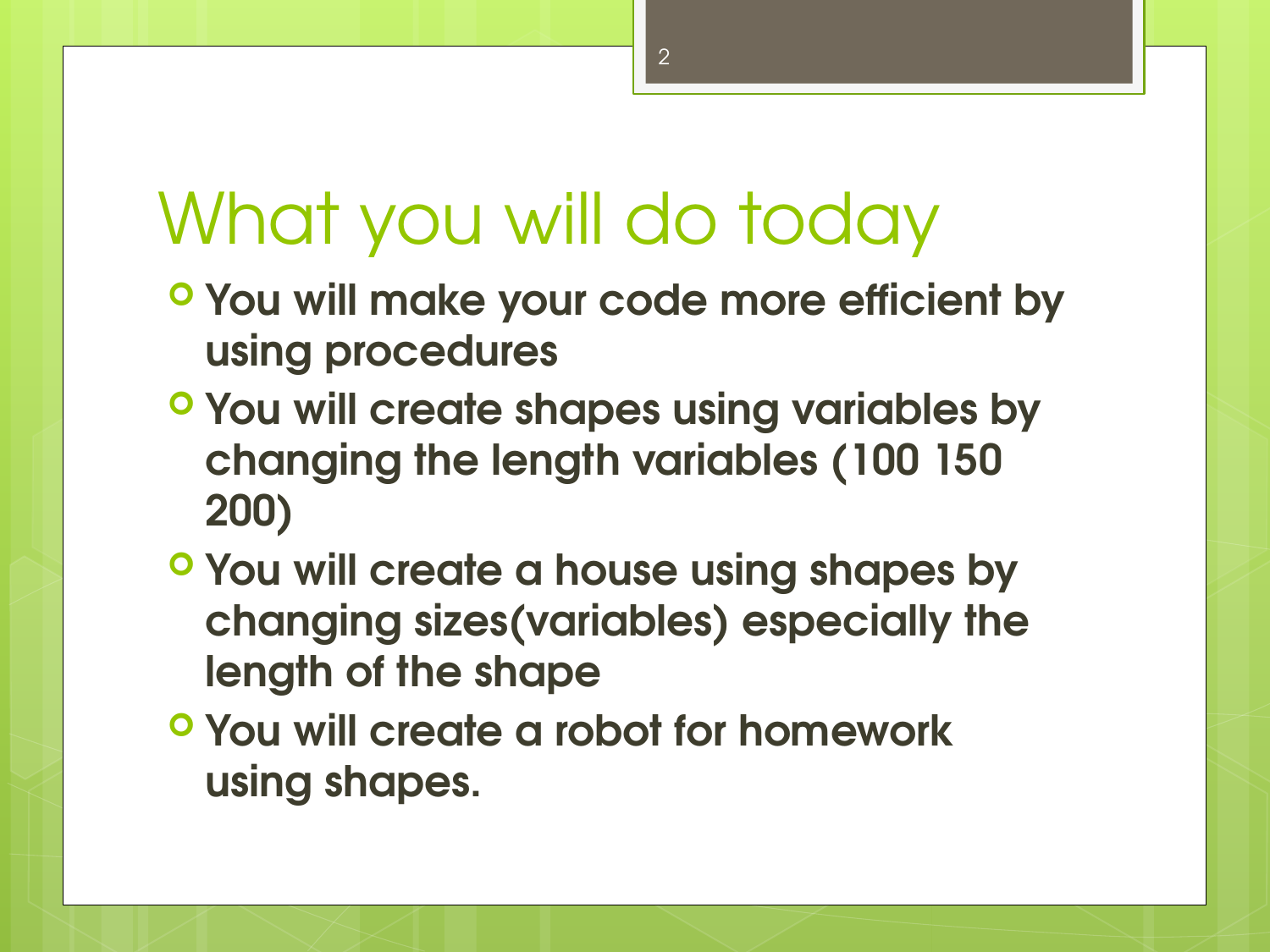

2
# What you will do today
You will make your code more efficient by using procedures
You will create shapes using variables by changing the length variables (100 150 200)
You will create a house using shapes by changing sizes(variables) especially the length of the shape
You will create a robot for homework using shapes.